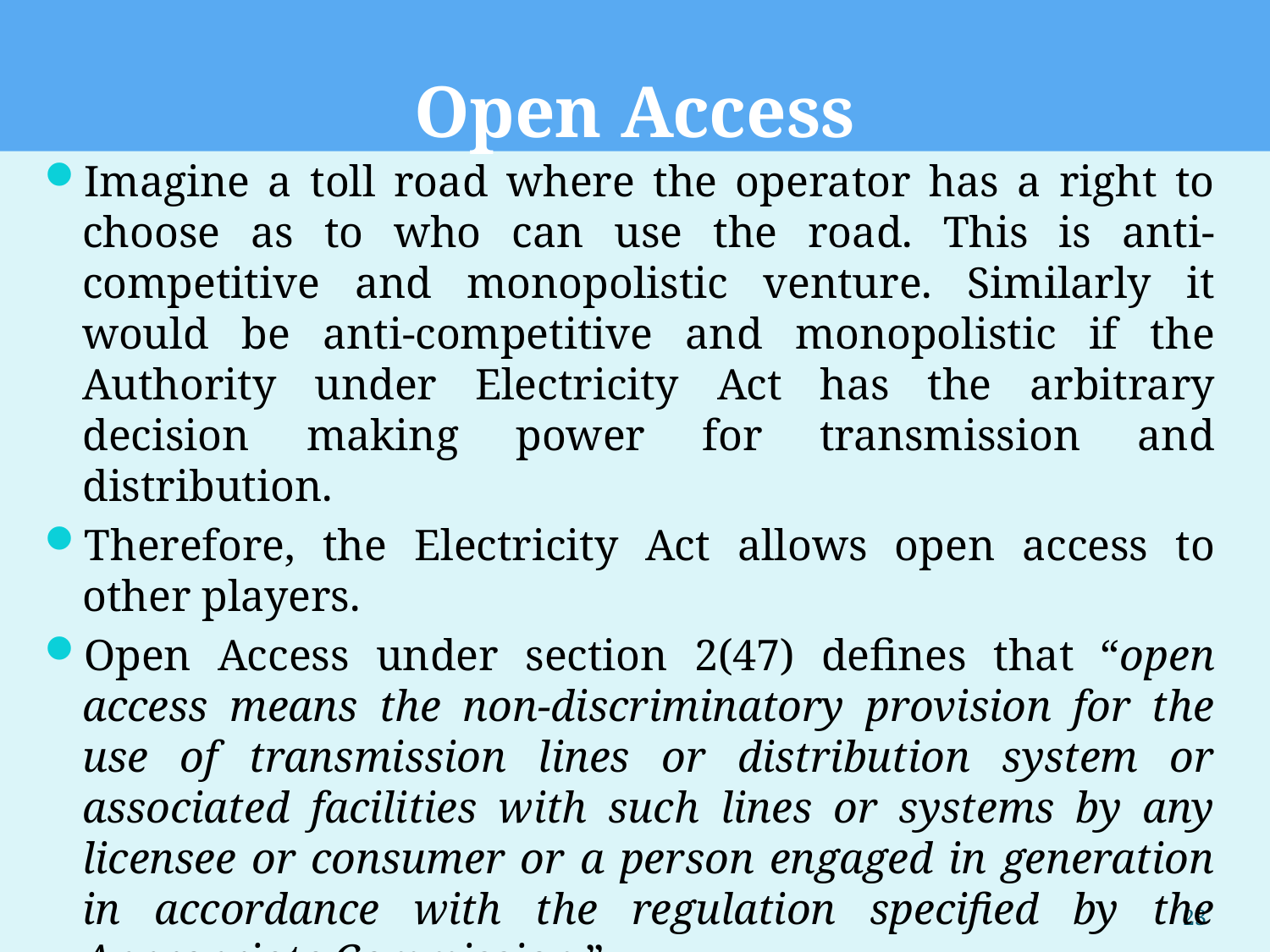

Open Access
Imagine a toll road where the operator has a right to choose as to who can use the road. This is anti-competitive and monopolistic venture. Similarly it would be anti-competitive and monopolistic if the Authority under Electricity Act has the arbitrary decision making power for transmission and distribution.
Therefore, the Electricity Act allows open access to other players.
Open Access under section 2(47) defines that “open access means the non-discriminatory provision for the use of transmission lines or distribution system or associated facilities with such lines or systems by any licensee or consumer or a person engaged in generation in accordance with the regulation specified by the Appropriate Commission.”

23